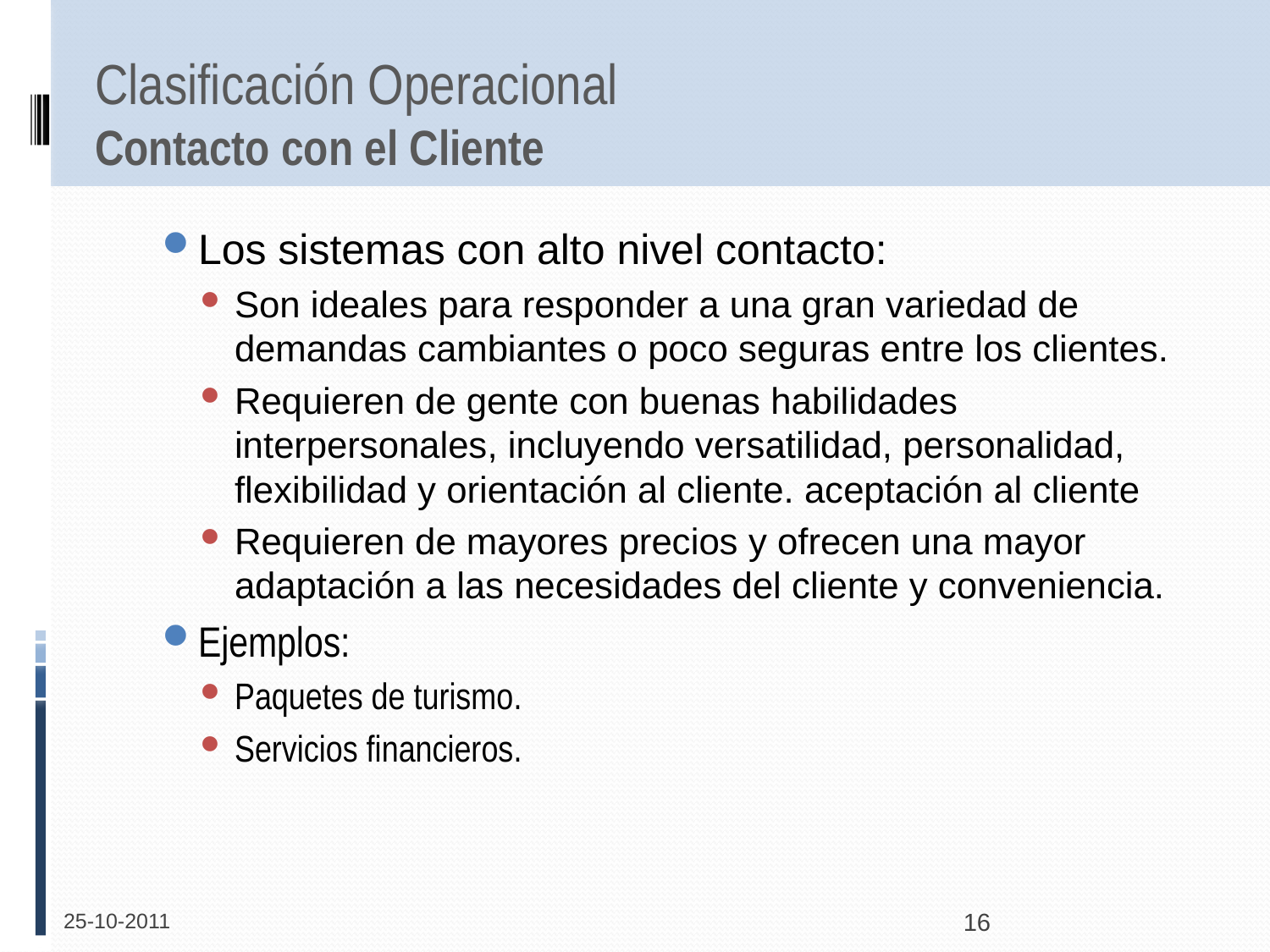

# Clasificación Operacional Contacto con el Cliente
Los sistemas con alto nivel contacto:
Son ideales para responder a una gran variedad de demandas cambiantes o poco seguras entre los clientes.
Requieren de gente con buenas habilidades interpersonales, incluyendo versatilidad, personalidad, flexibilidad y orientación al cliente. aceptación al cliente
Requieren de mayores precios y ofrecen una mayor adaptación a las necesidades del cliente y conveniencia.
Ejemplos:
Paquetes de turismo.
Servicios financieros.
25-10-2011
16